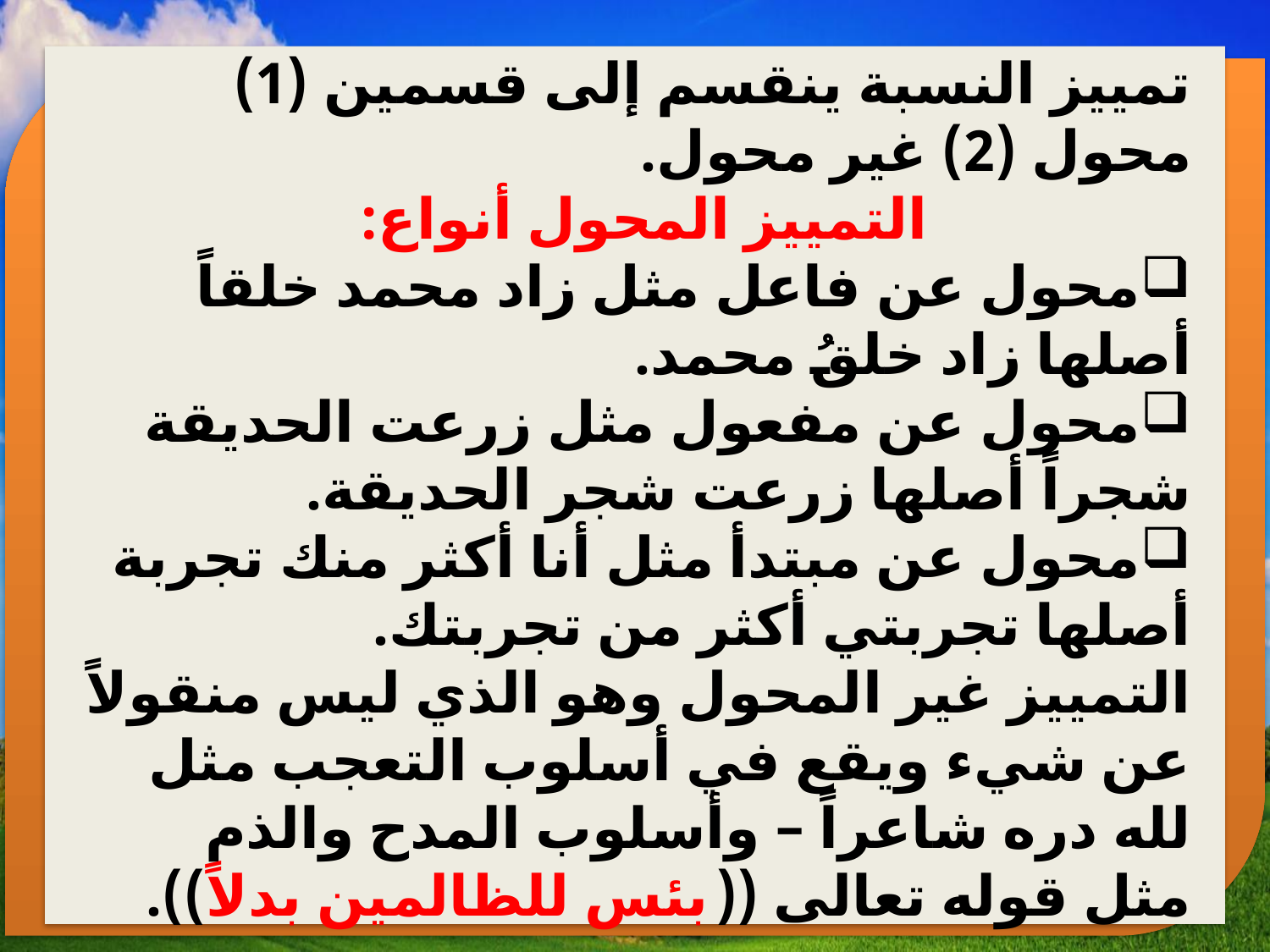

تمييز النسبة ينقسم إلى قسمين (1) محول (2) غير محول.
التمييز المحول أنواع:
محول عن فاعل مثل زاد محمد خلقاً أصلها زاد خلقُ محمد.
محول عن مفعول مثل زرعت الحديقة شجراً أصلها زرعت شجر الحديقة.
محول عن مبتدأ مثل أنا أكثر منك تجربة أصلها تجربتي أكثر من تجربتك.
التمييز غير المحول وهو الذي ليس منقولاً عن شيء ويقع في أسلوب التعجب مثل لله دره شاعراً – وأسلوب المدح والذم مثل قوله تعالى ((بئس للظالمين بدلاً)).